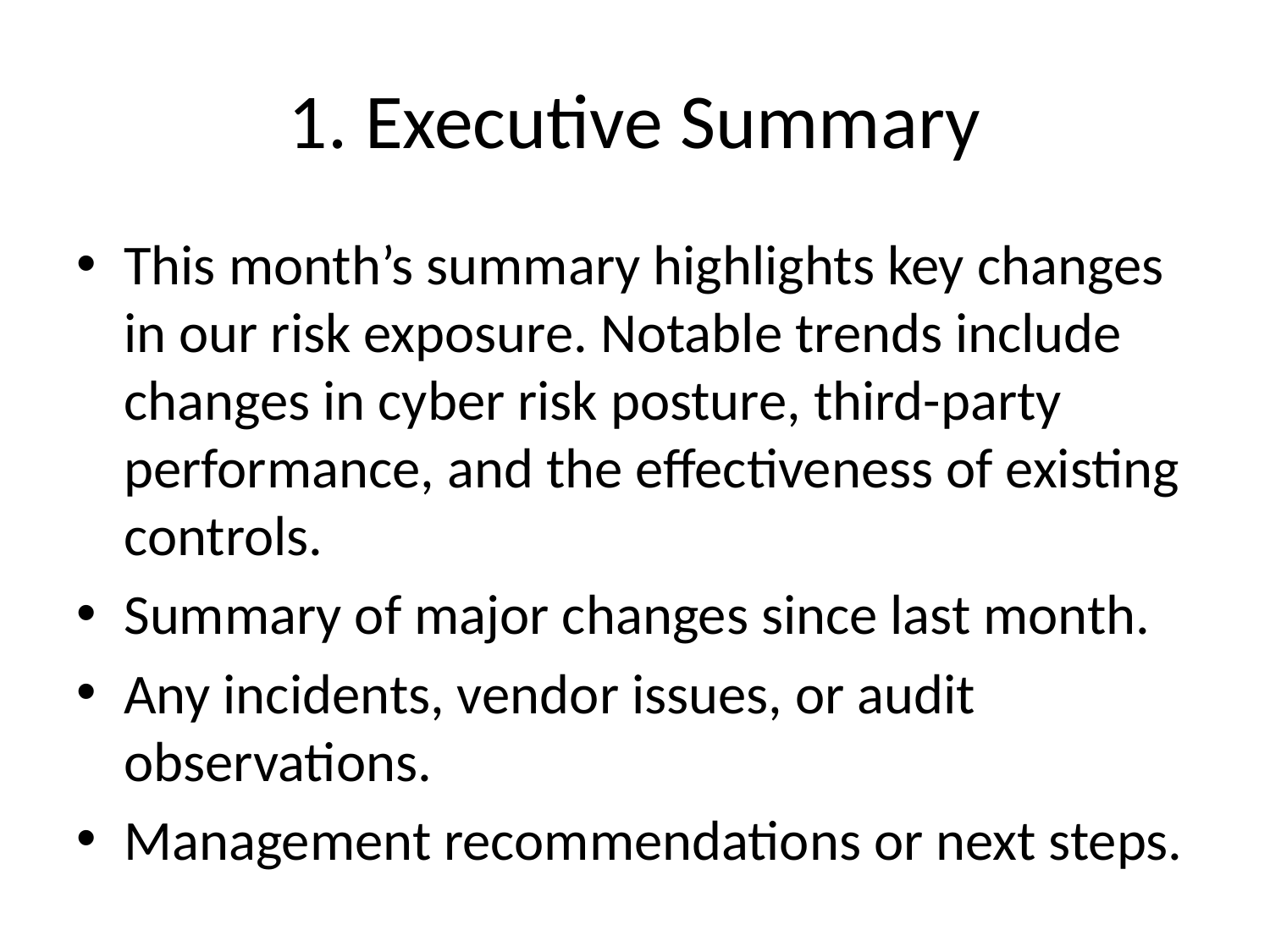

# 1. Executive Summary
This month’s summary highlights key changes in our risk exposure. Notable trends include changes in cyber risk posture, third-party performance, and the effectiveness of existing controls.
Summary of major changes since last month.
Any incidents, vendor issues, or audit observations.
Management recommendations or next steps.